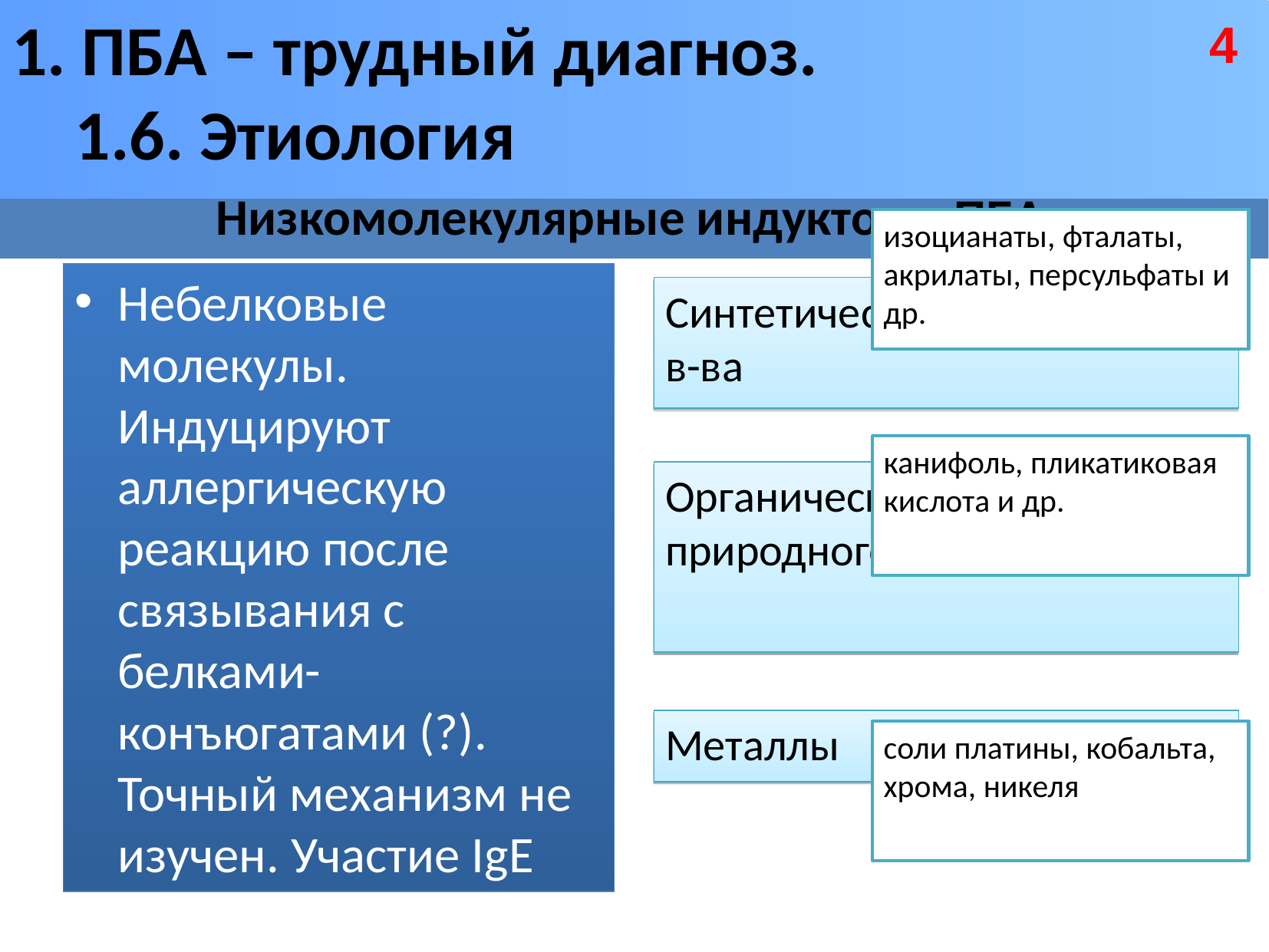

ПБА – трудный диагноз.
    1.6. Этиология
4
Низкомолекулярные индукторы ПБА
изоцианаты, фталаты, акрилаты, персульфаты и др.
Небелковые молекулы. Индуцируют аллергическую реакцию после связывания с белками-конъюгатами (?). Точный механизм не изучен. Участие IgЕ удается установить не всегда (!)
Синтетические органические в-ва
канифоль, пликатиковая кислота и др.
Органические в-ва природного происхождения
Металлы
соли платины, кобальта, хрома, никеля